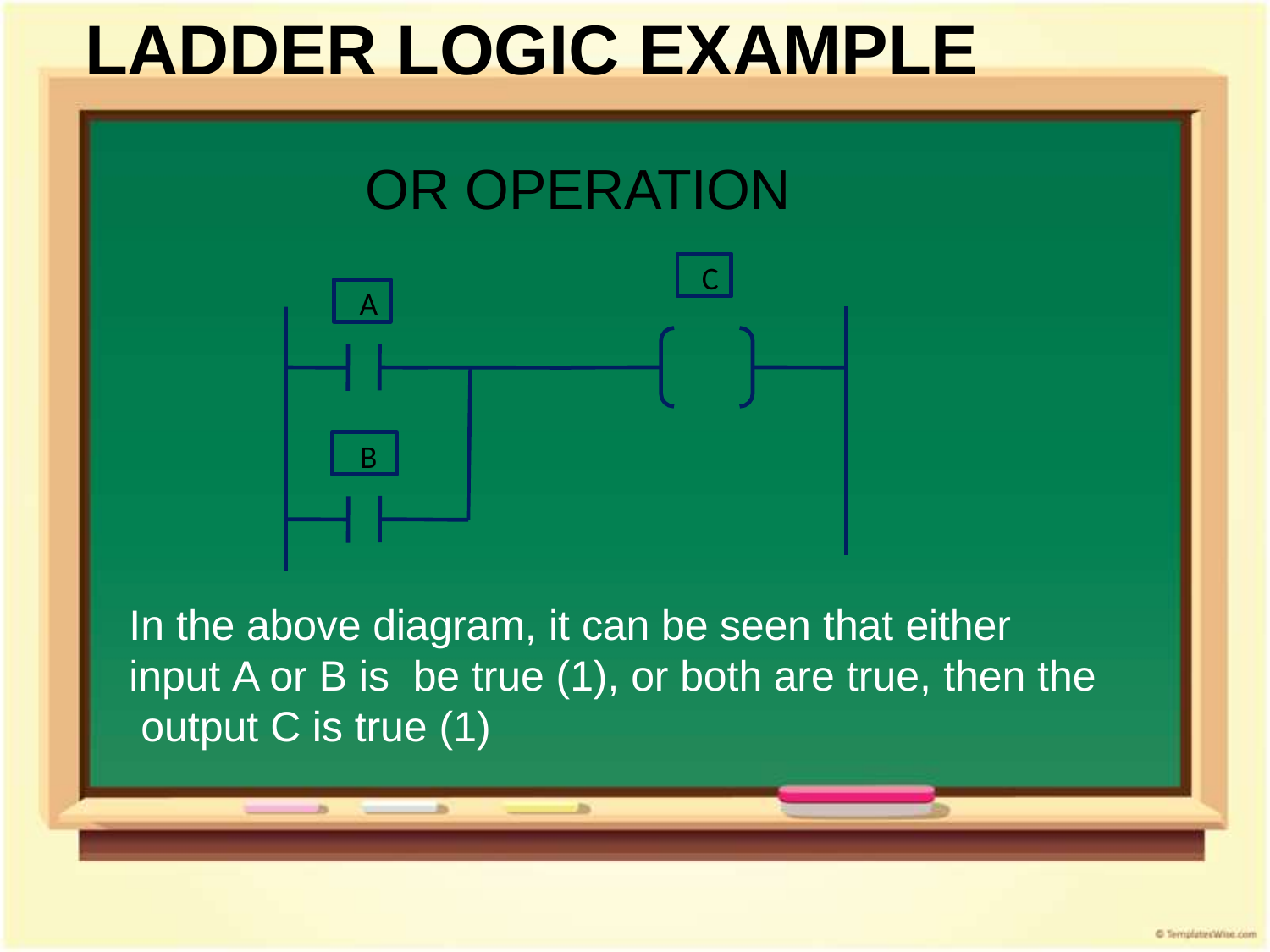

# LADDER LOGIC EXAMPLE
OR OPERATION
C
A

B

In the above diagram, it can be seen that either  input A or B is	be true (1), or both are true, then the  output C is true (1)